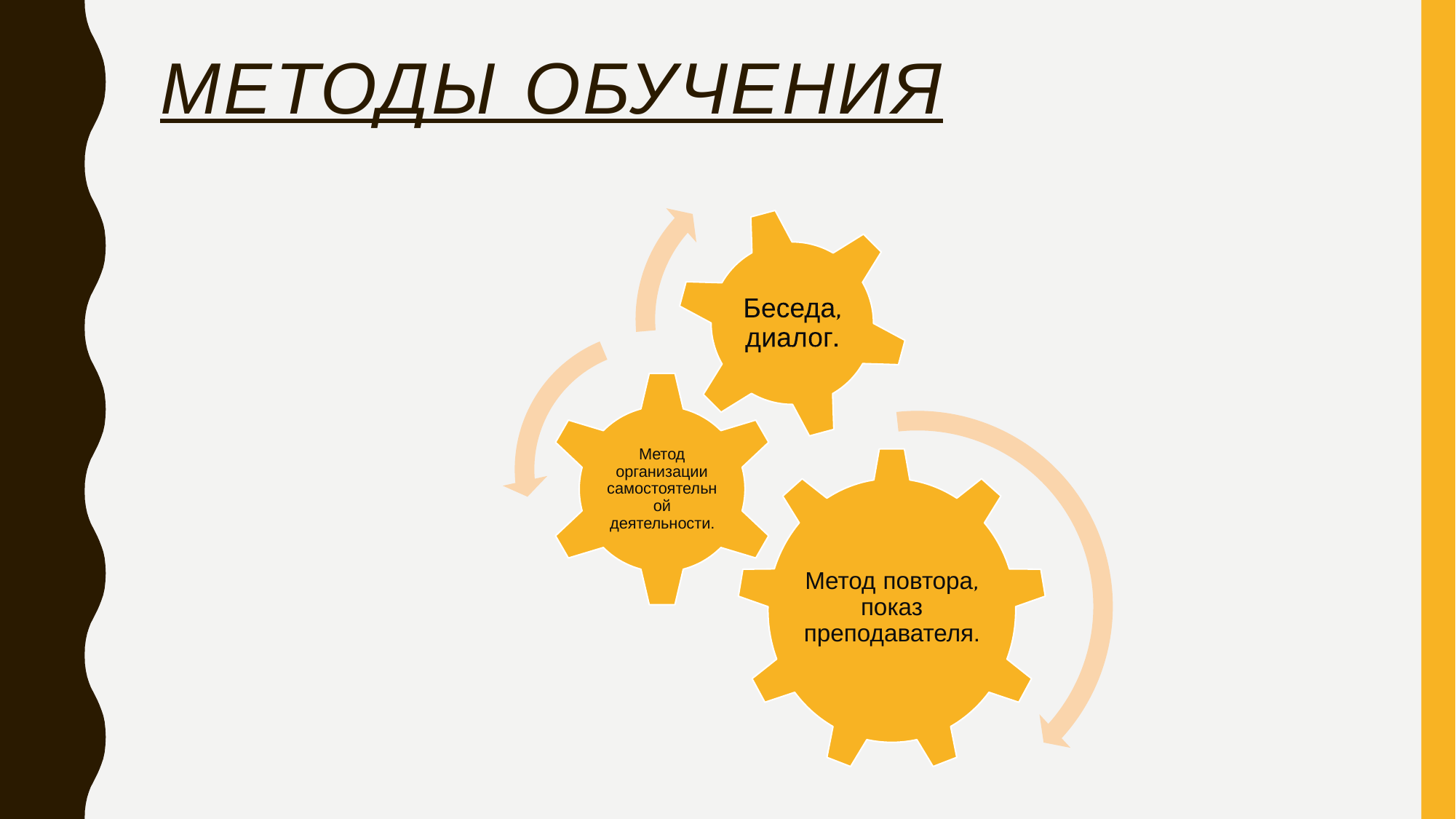

# Методы обучения
Метод повтора,
показ преподавателя.
Метод организации самостоятельной деятельности.
Беседа,
диалог.